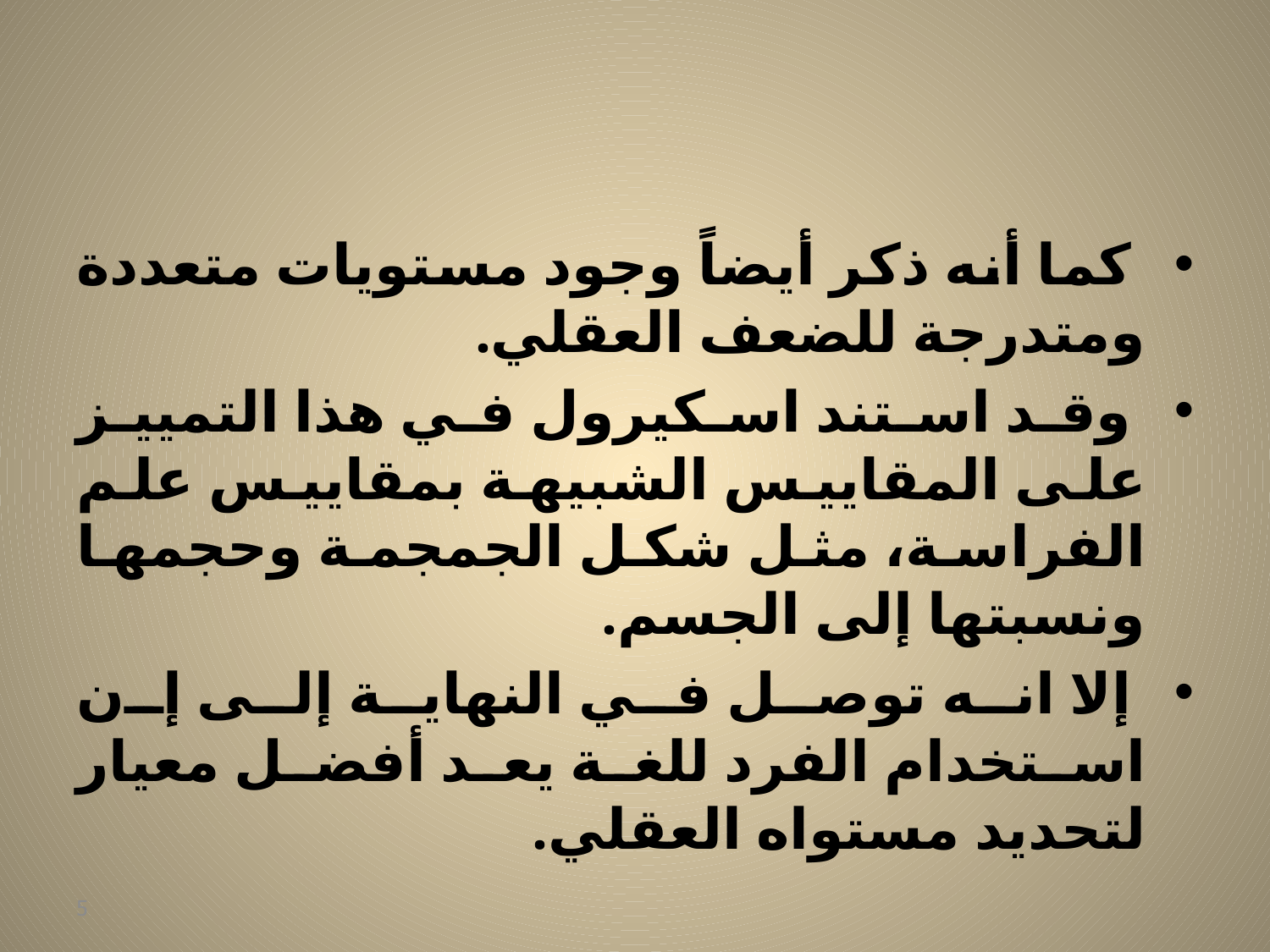

#
 كما أنه ذكر أيضاً وجود مستويات متعددة ومتدرجة للضعف العقلي.
 وقد استند اسكيرول في هذا التمييز على المقاييس الشبيهة بمقاييس علم الفراسة، مثل شكل الجمجمة وحجمها ونسبتها إلى الجسم.
 إلا انه توصل في النهاية إلى إن استخدام الفرد للغة يعد أفضل معيار لتحديد مستواه العقلي.

5